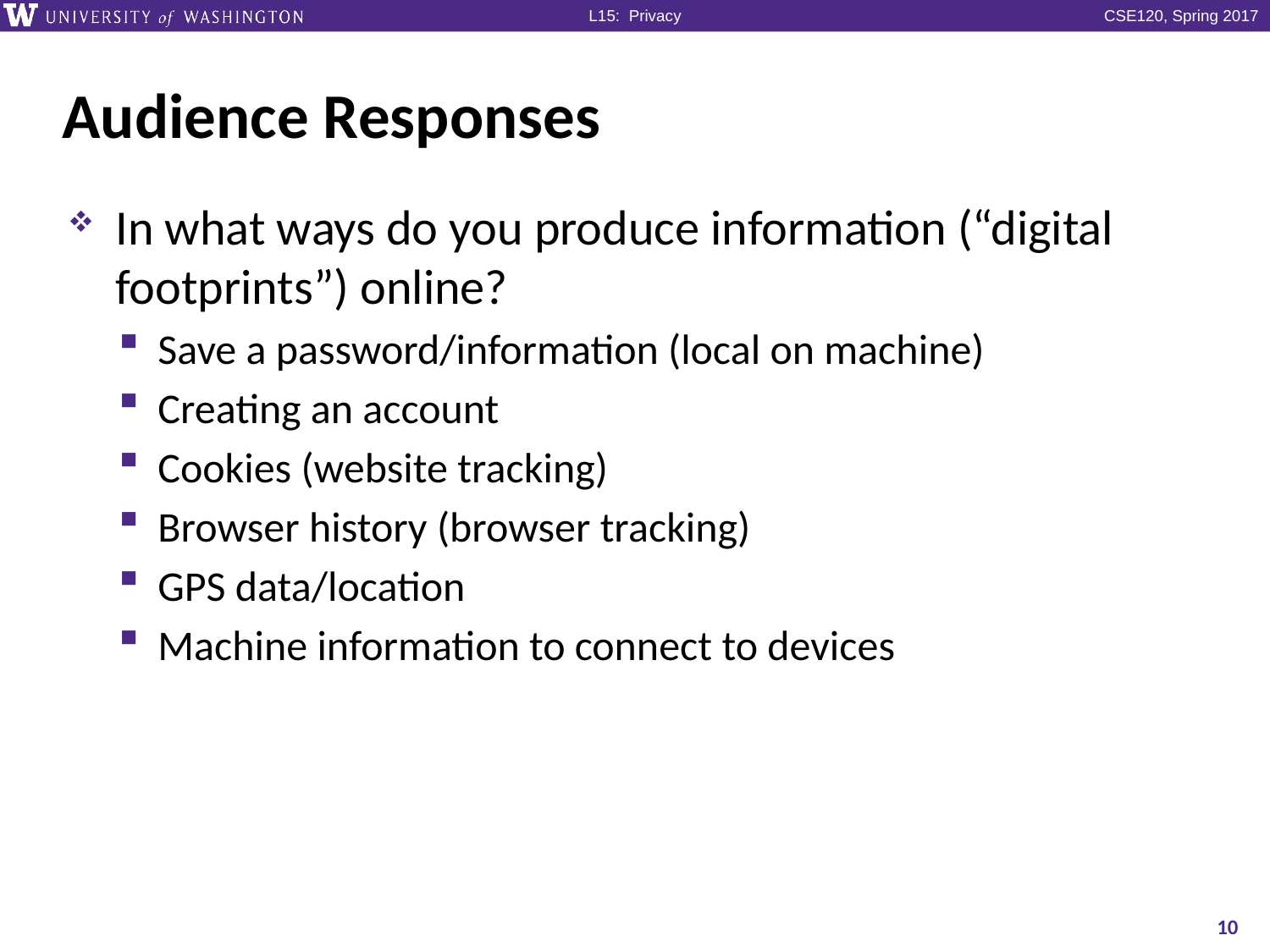

# Audience Responses
In what ways do you produce information (“digital footprints”) online?
Save a password/information (local on machine)
Creating an account
Cookies (website tracking)
Browser history (browser tracking)
GPS data/location
Machine information to connect to devices
10